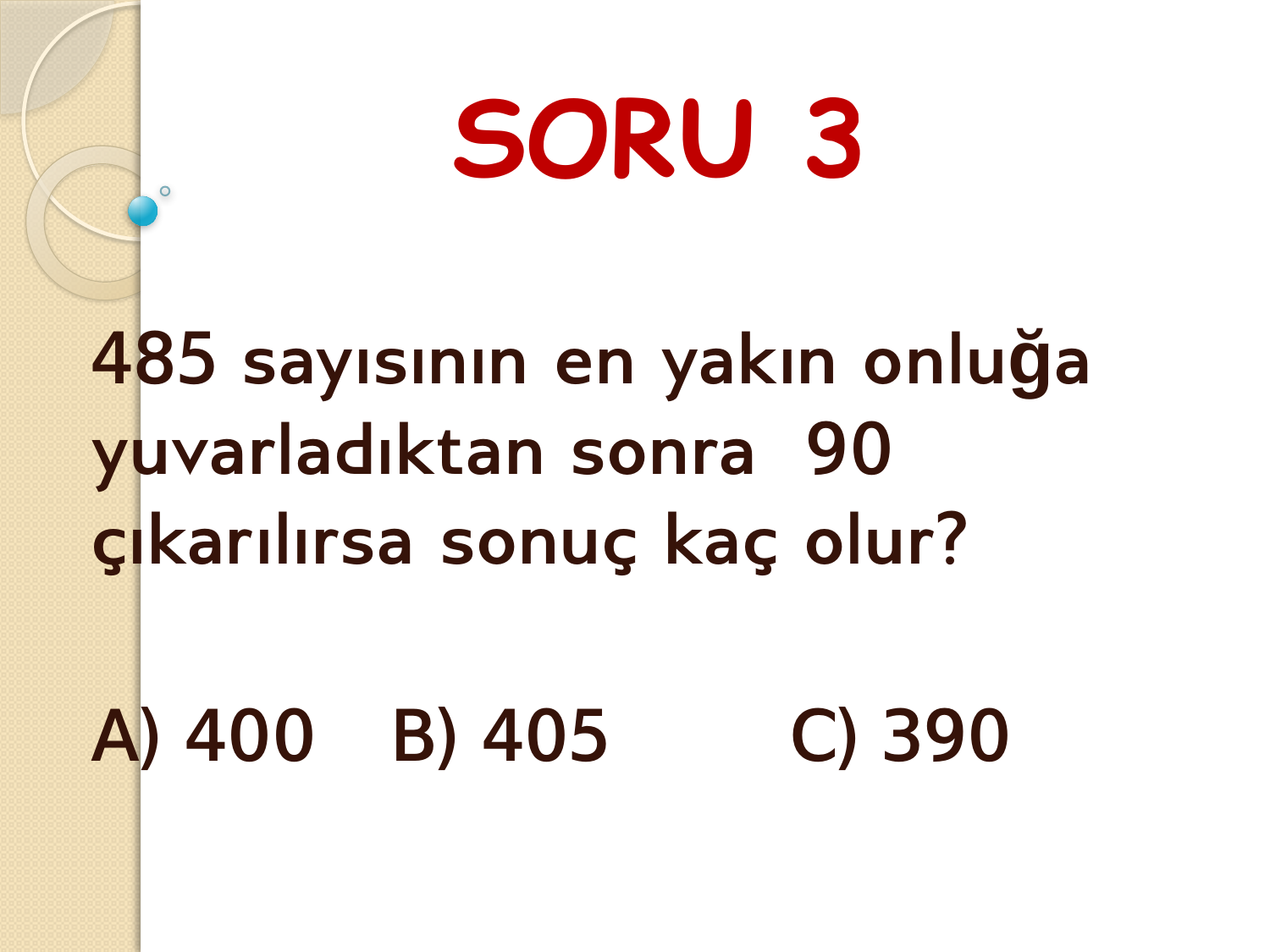

# SORU 3

485 sayısının en yakın onluğa yuvarladıktan sonra  90 çıkarılırsa sonuç kaç olur?

A) 400	B) 405	    C) 390